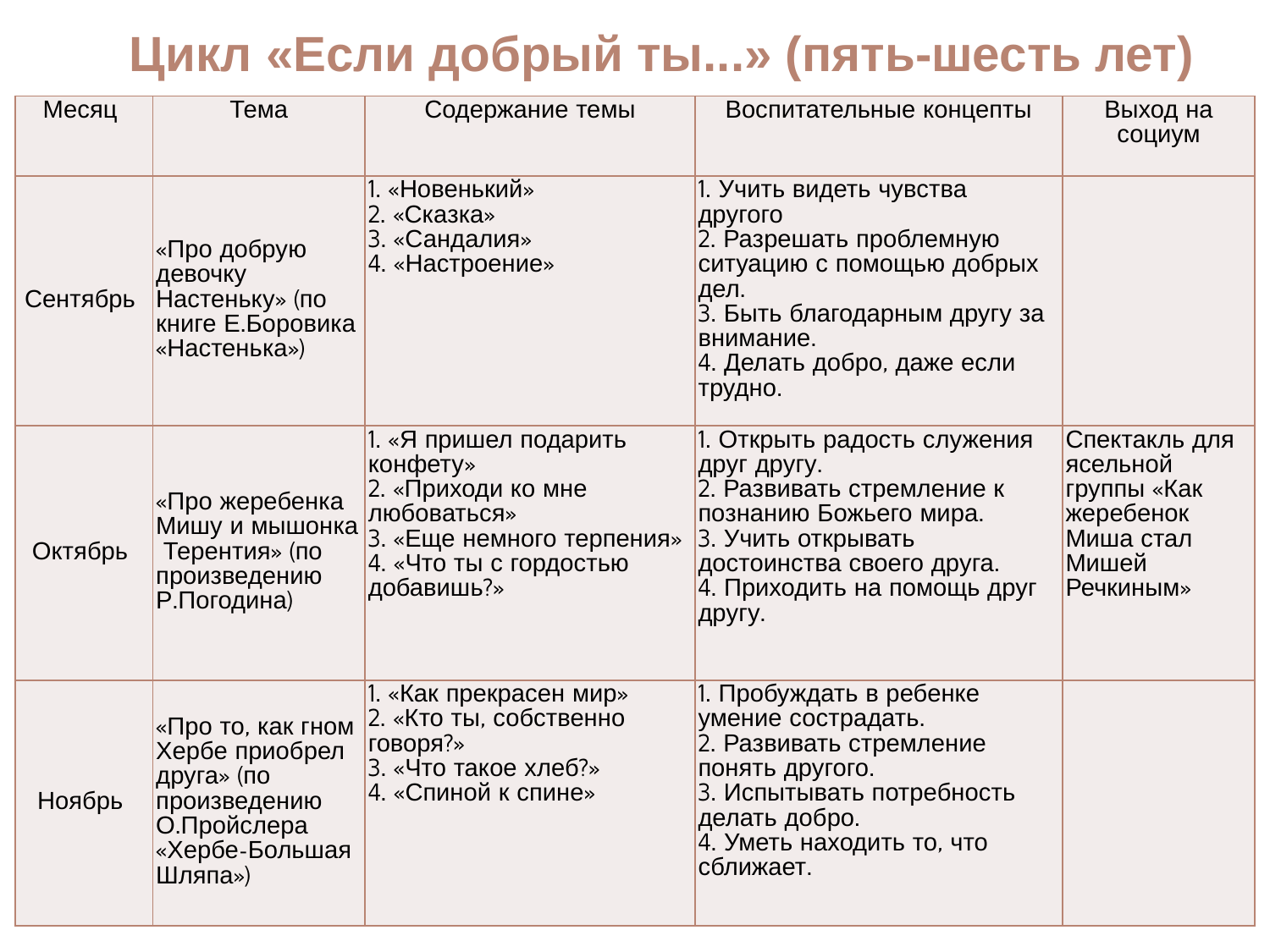

Цикл «Если добрый ты...» (пять-шесть лет)
| Месяц | Тема | Содержание темы | Воспитательные концепты | Выход на социум |
| --- | --- | --- | --- | --- |
| Сентябрь | «Про добрую девочку Настеньку» (по книге Е.Боровика «Настенька») | 1. «Новенький» 2. «Сказка» 3. «Сандалия» 4. «Настроение» | 1. Учить видеть чувства другого 2. Разрешать проблемную ситуацию с помощью добрых дел. 3. Быть благодарным другу за внимание. 4. Делать добро, даже если трудно. |  |
| Октябрь | «Про жеребенка Мишу и мышонка Терентия» (по произведению Р.Погодина) | 1. «Я пришел подарить конфету» 2. «Приходи ко мне любоваться» 3. «Еще немного терпения» 4. «Что ты с гордостью добавишь?» | 1. Открыть радость служения друг другу. 2. Развивать стремление к познанию Божьего мира. 3. Учить открывать достоинства своего друга. 4. Приходить на помощь друг другу. | Спектакль для ясельной группы «Как жеребенок Миша стал Мишей Речкиным» |
| Ноябрь | «Про то, как гном Хербе приобрел друга» (по произведению О.Пройслера «Хербе-Большая Шляпа») | 1. «Как прекрасен мир» 2. «Кто ты, собственно говоря?» 3. «Что такое хлеб?» 4. «Спиной к спине» | 1. Пробуждать в ребенке умение сострадать. 2. Развивать стремление понять другого. 3. Испытывать потребность делать добро. 4. Уметь находить то, что сближает. |  |